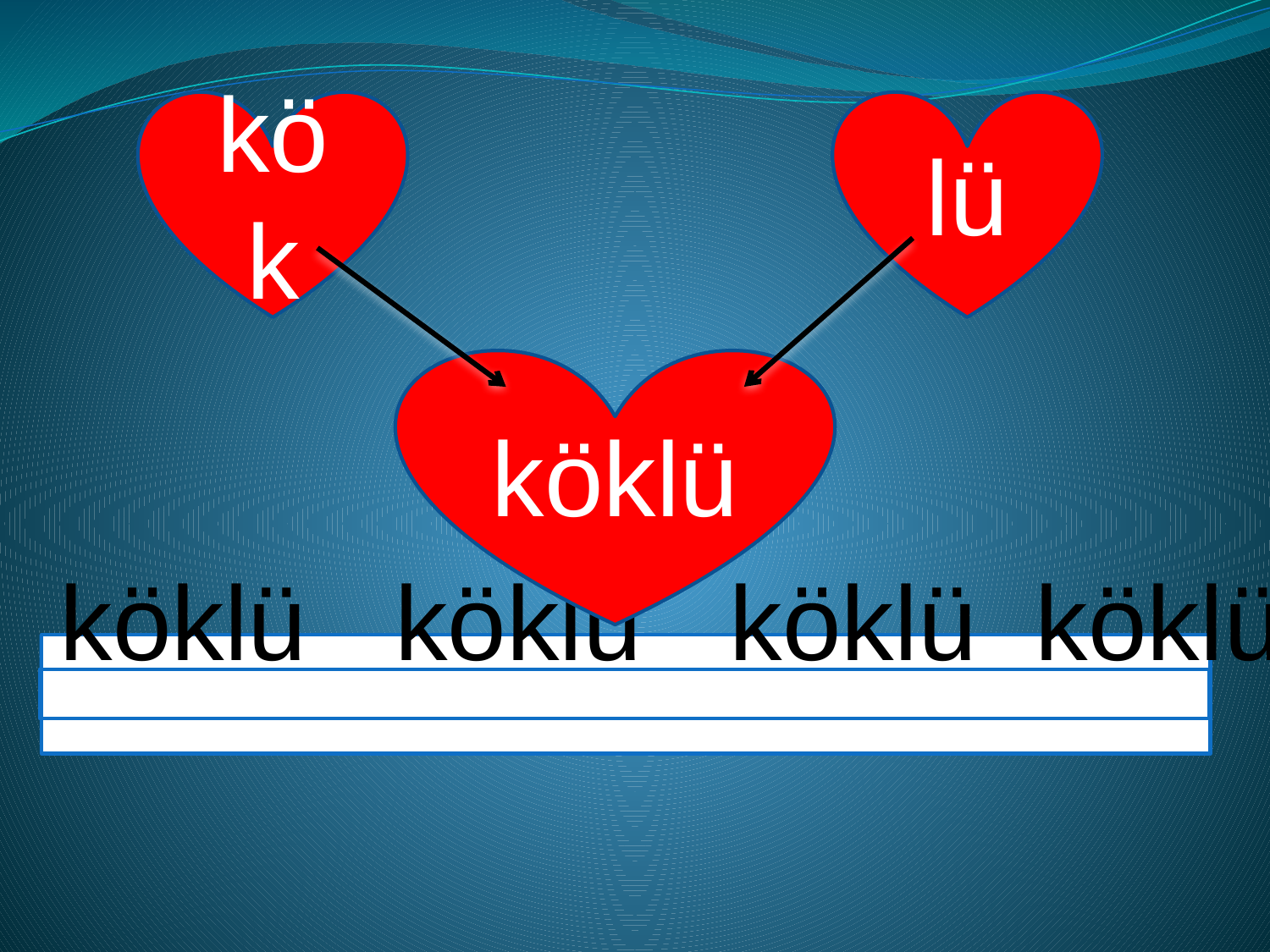

kök
lü

köklü

 köklü   köklü   köklü  köklü